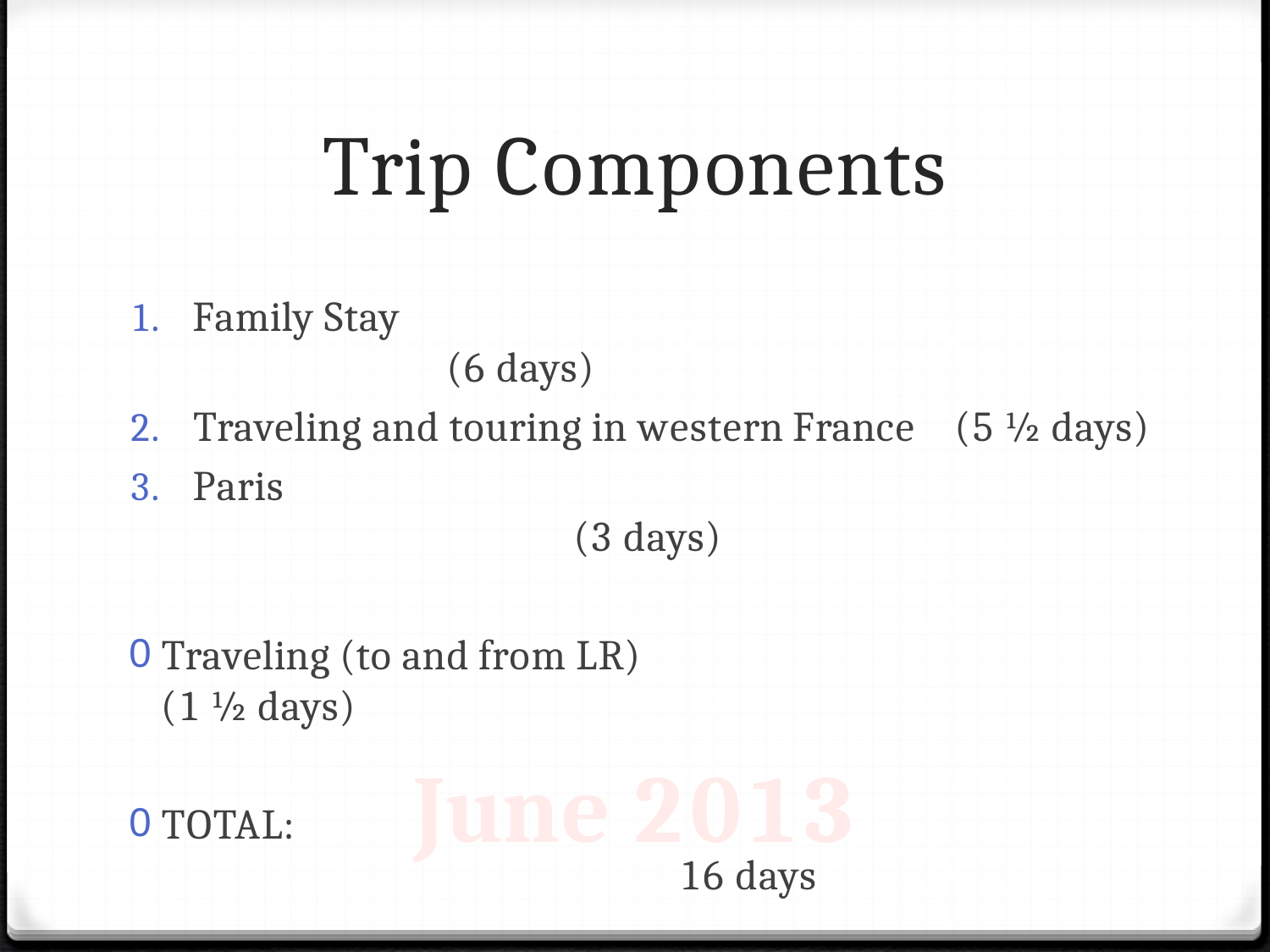

# Trip Components
Family Stay 									(6 days)
Traveling and touring in western France 	(5 ½ days)
Paris 											(3 days)

Traveling (to and from LR)					(1 ½ days)

TOTAL: 											 16 days
June 2013